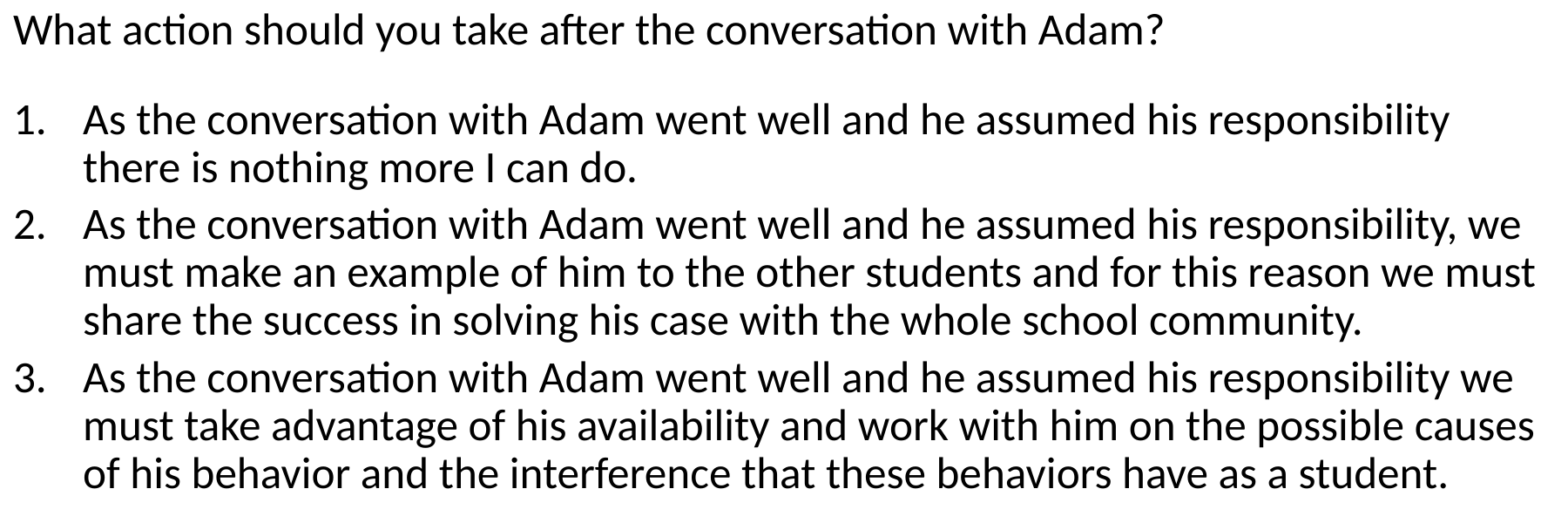

What action should you take after the conversation with Adam?

As the conversation with Adam went well and he assumed his responsibility there is nothing more I can do.
As the conversation with Adam went well and he assumed his responsibility, we must make an example of him to the other students and for this reason we must share the success in solving his case with the whole school community.
As the conversation with Adam went well and he assumed his responsibility we must take advantage of his availability and work with him on the possible causes of his behavior and the interference that these behaviors have as a student.